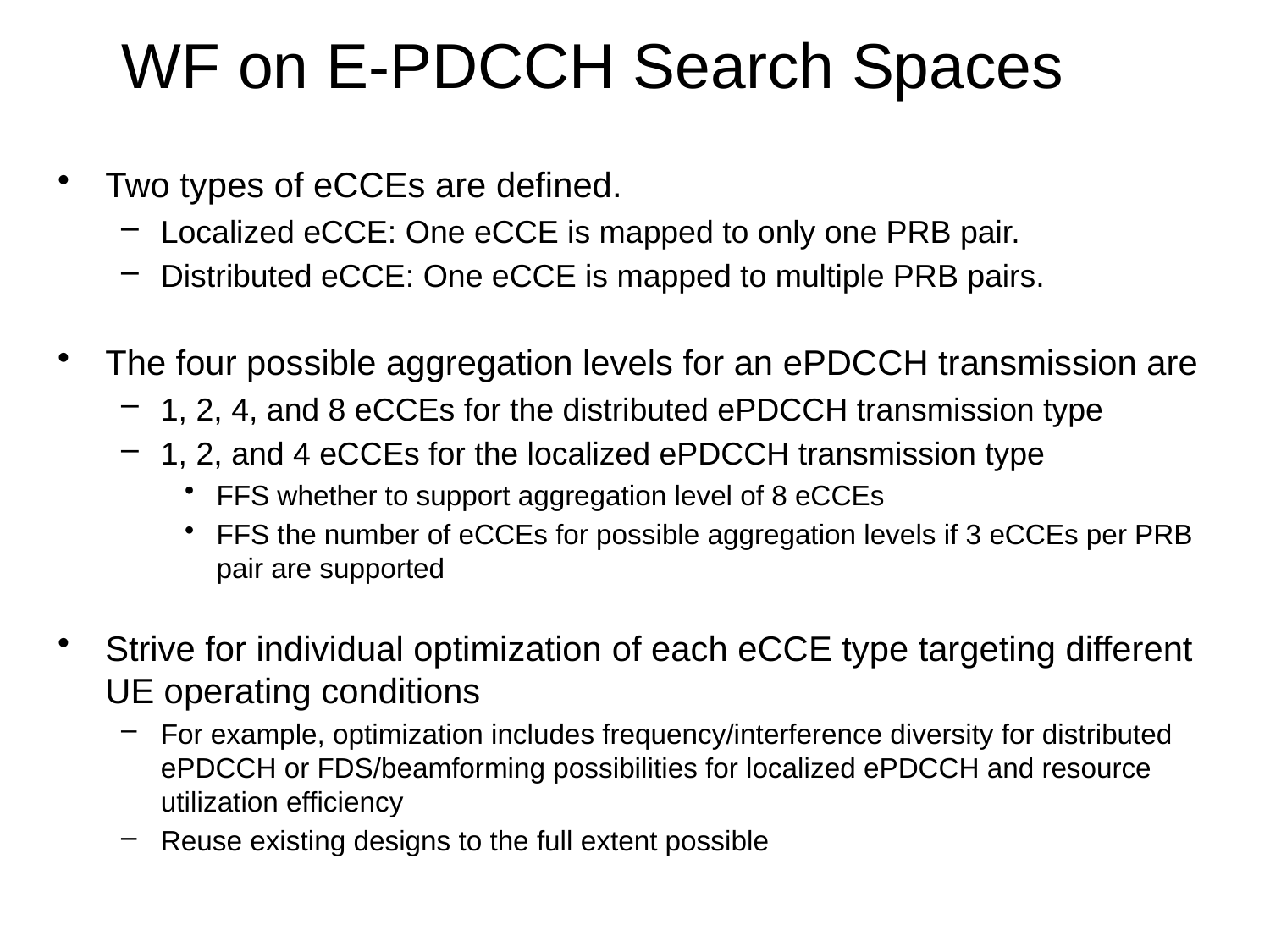

# WF on E-PDCCH Search Spaces
Two types of eCCEs are defined.
Localized eCCE: One eCCE is mapped to only one PRB pair.
Distributed eCCE: One eCCE is mapped to multiple PRB pairs.

The four possible aggregation levels for an ePDCCH transmission are
1, 2, 4, and 8 eCCEs for the distributed ePDCCH transmission type
1, 2, and 4 eCCEs for the localized ePDCCH transmission type
FFS whether to support aggregation level of 8 eCCEs
FFS the number of eCCEs for possible aggregation levels if 3 eCCEs per PRB pair are supported

Strive for individual optimization of each eCCE type targeting different UE operating conditions
For example, optimization includes frequency/interference diversity for distributed ePDCCH or FDS/beamforming possibilities for localized ePDCCH and resource utilization efficiency
Reuse existing designs to the full extent possible